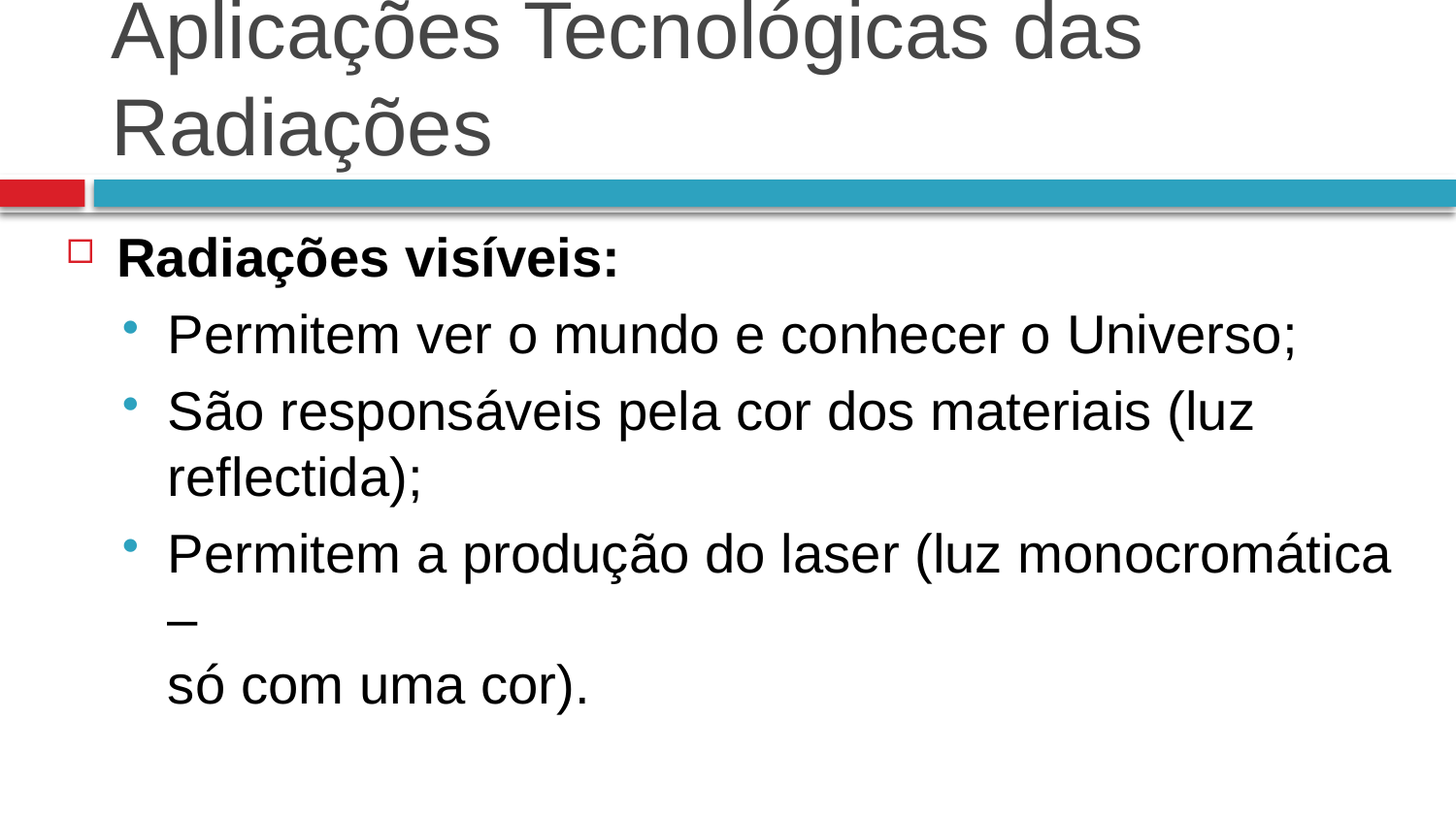

# Aplicações Tecnológicas das Radiações
Radiações visíveis:
Permitem ver o mundo e conhecer o Universo;
São responsáveis pela cor dos materiais (luz reflectida);
Permitem a produção do laser (luz monocromática –
só com uma cor).